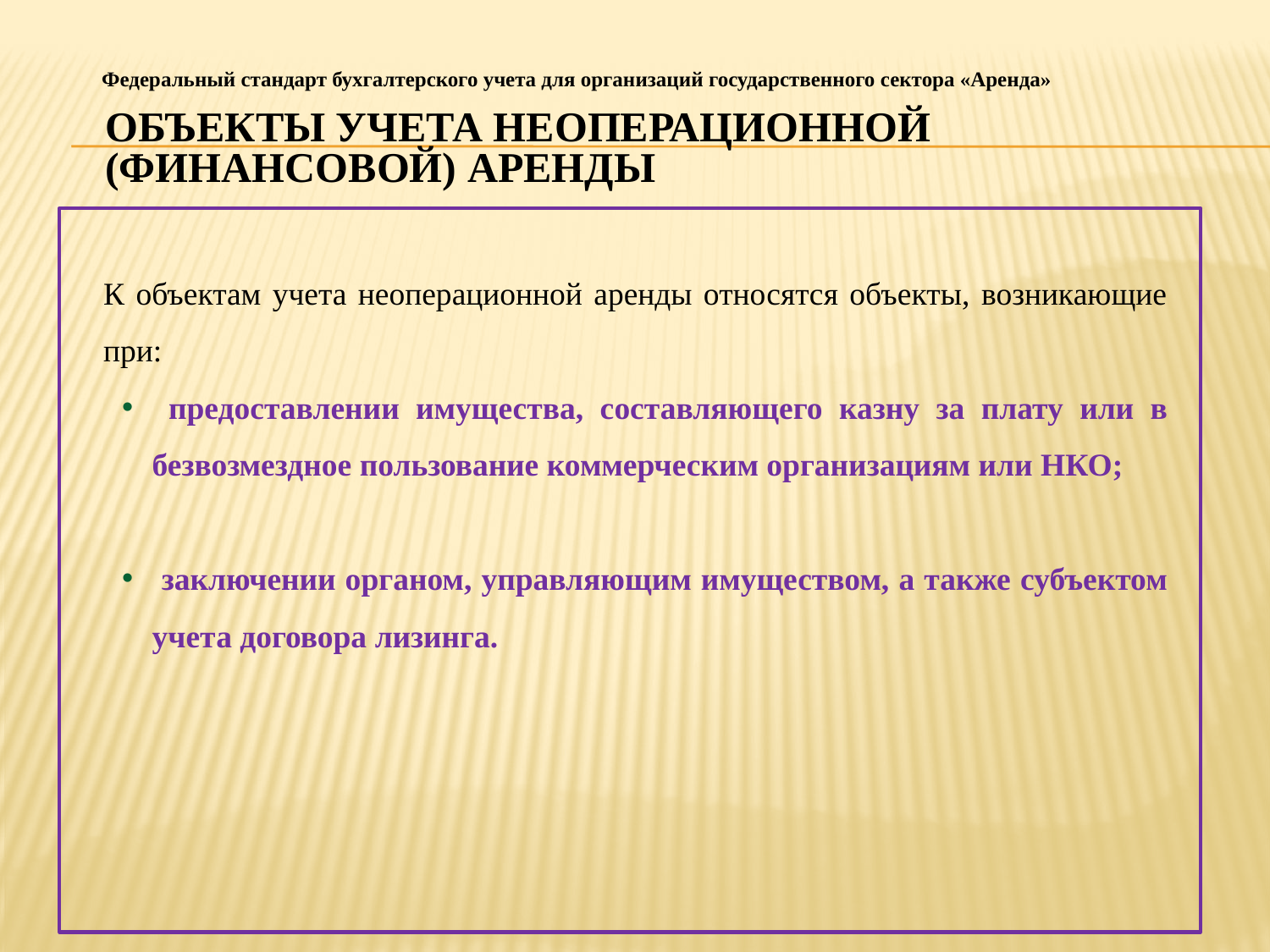

Федеральный стандарт бухгалтерского учета для организаций государственного сектора «Аренда»
# ОБЪЕКТЫ УЧЕТА неОПЕРАЦИОННОЙ (ФИНАНСОВОЙ) АРЕНДЫ

К объектам учета неоперационной аренды относятся объекты, возникающие при:
 предоставлении имущества, составляющего казну за плату или в безвозмездное пользование коммерческим организациям или НКО;

 заключении органом, управляющим имуществом, а также субъектом учета договора лизинга.